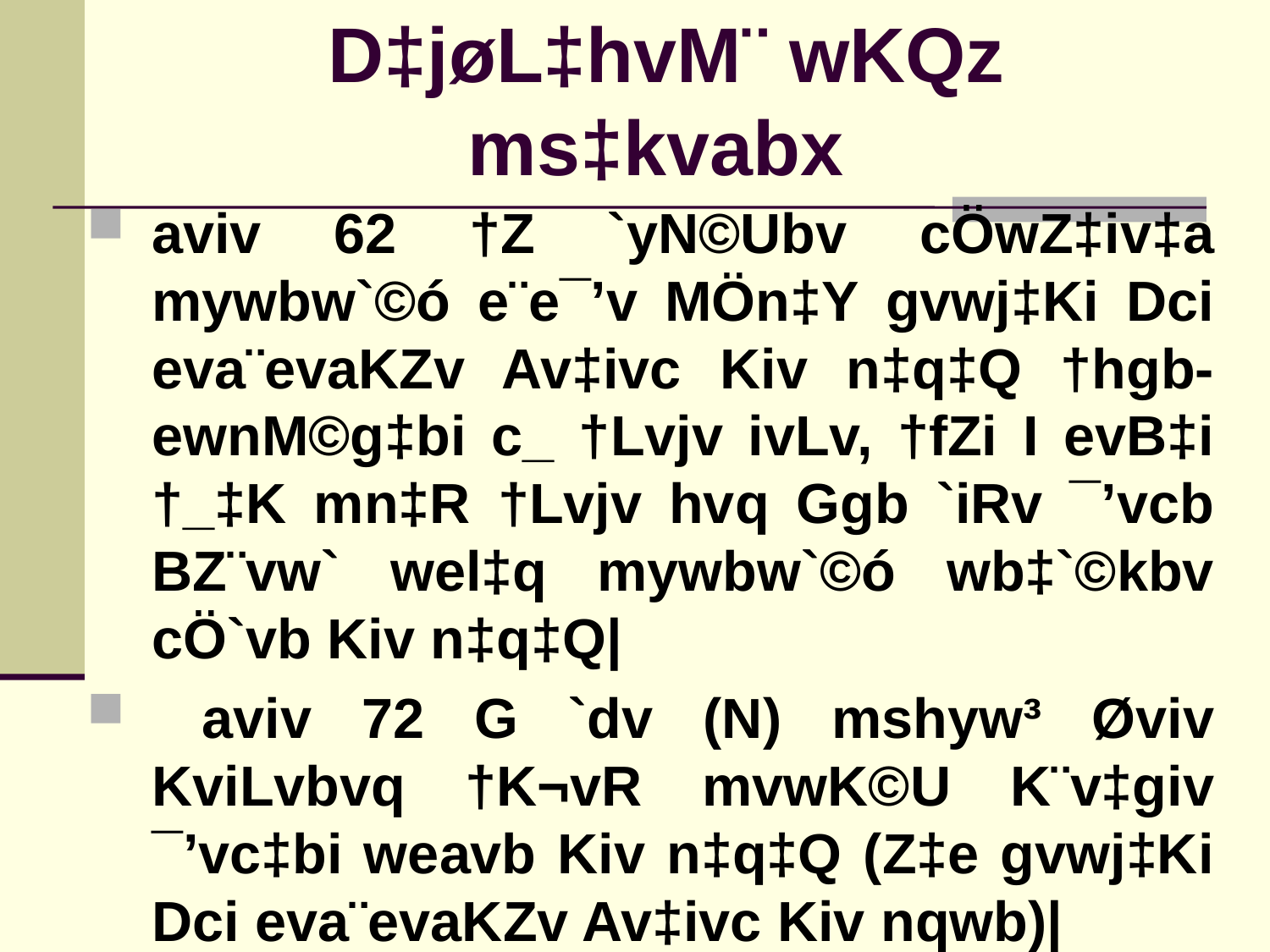

D‡jøL‡hvM¨ wKQz ms‡kvabx
aviv 62 †Z `yN©Ubv cÖwZ‡iv‡a mywbw`©ó e¨e¯’v MÖn‡Y gvwj‡Ki Dci eva¨evaKZv Av‡ivc Kiv n‡q‡Q †hgb- ewnM©g‡bi c_ †Lvjv ivLv, †fZi I evB‡i †_‡K mn‡R †Lvjv hvq Ggb `iRv ¯’vcb BZ¨vw` wel‡q mywbw`©ó wb‡`©kbv cÖ`vb Kiv n‡q‡Q|
 aviv 72 G `dv (N) mshyw³ Øviv KviLvbvq †K¬vR mvwK©U K¨v‡giv ¯’vc‡bi weavb Kiv n‡q‡Q (Z‡e gvwj‡Ki Dci eva¨evaKZv Av‡ivc Kiv nqwb)|